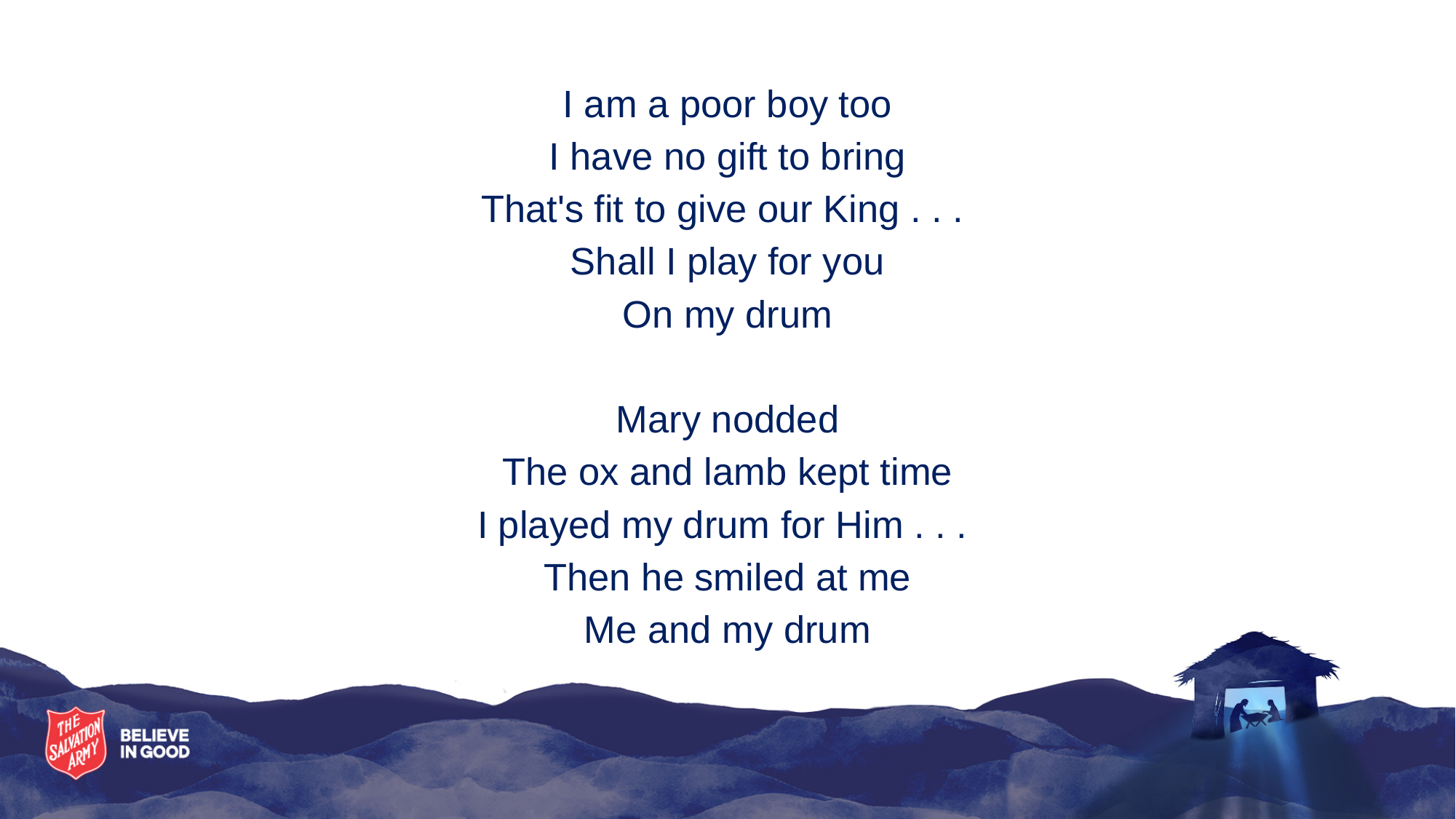

# I am a poor boy too I have no gift to bring That's fit to give our King . . . Shall I play for you On my drum Mary nodded The ox and lamb kept time I played my drum for Him . . . Then he smiled at me Me and my drum